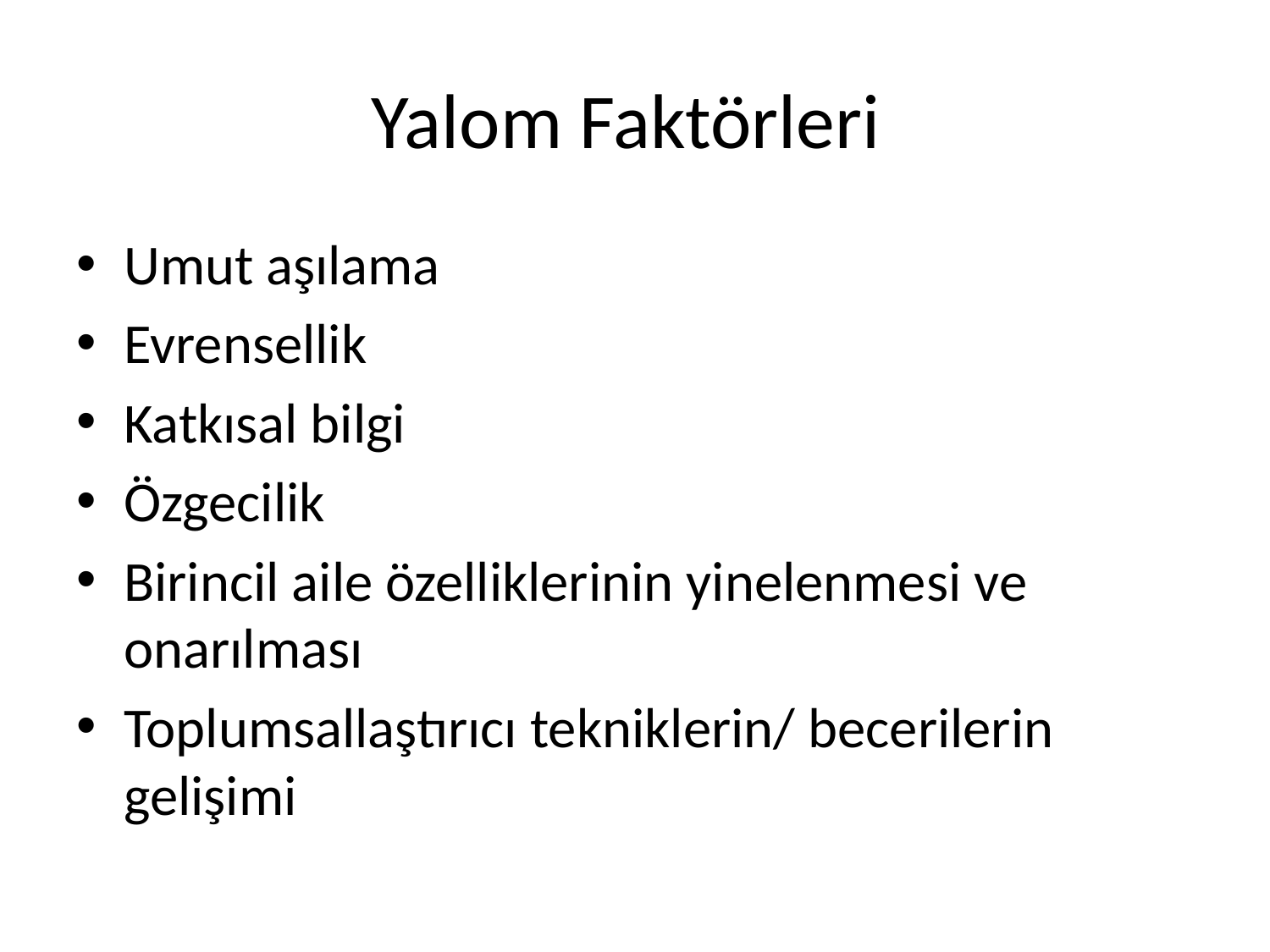

# Yalom Faktörleri
Umut aşılama
Evrensellik
Katkısal bilgi
Özgecilik
Birincil aile özelliklerinin yinelenmesi ve onarılması
Toplumsallaştırıcı tekniklerin/ becerilerin gelişimi